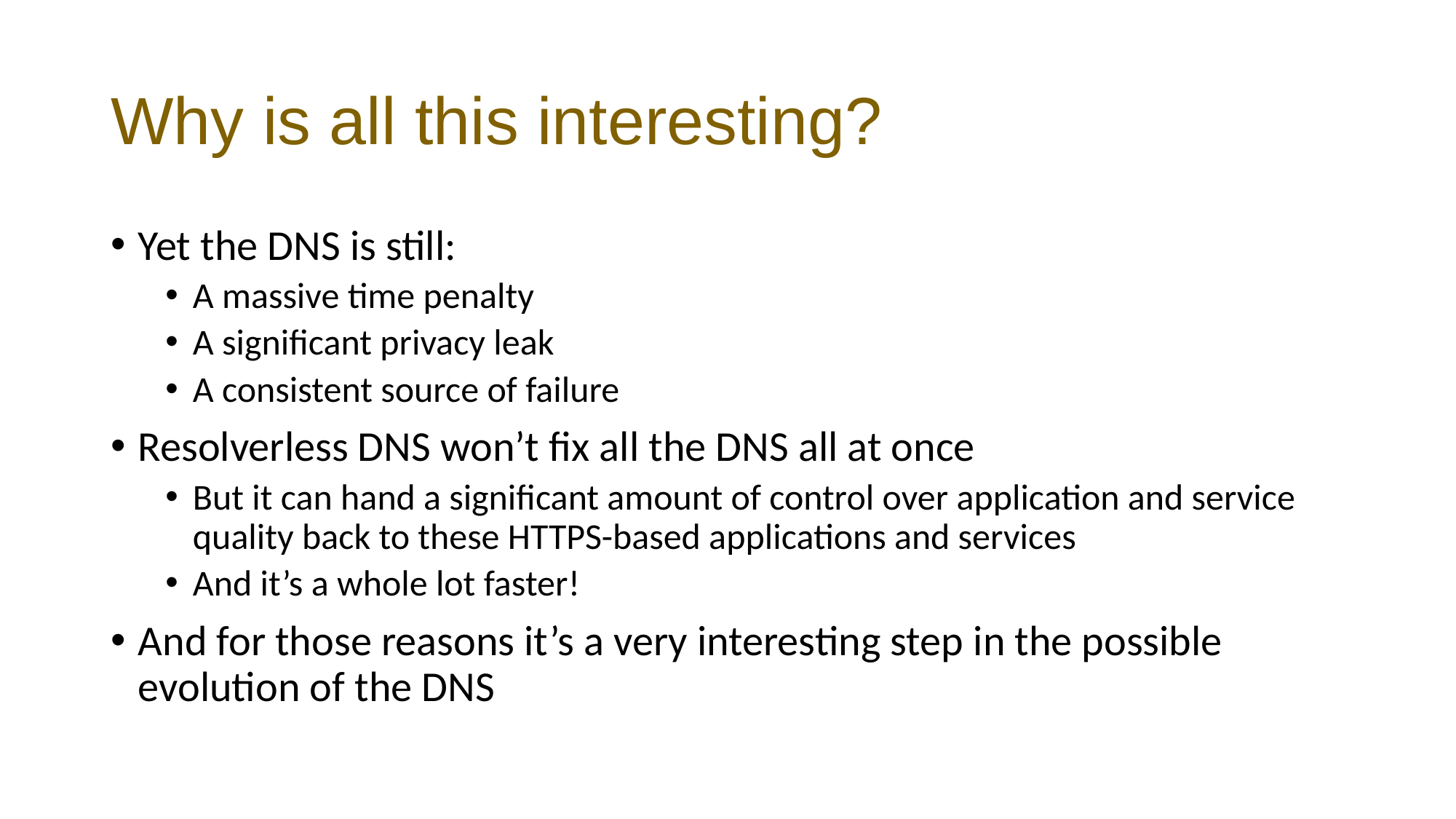

# Why is all this interesting?
Yet the DNS is still:
A massive time penalty
A significant privacy leak
A consistent source of failure
Resolverless DNS won’t fix all the DNS all at once
But it can hand a significant amount of control over application and service quality back to these HTTPS-based applications and services
And it’s a whole lot faster!
And for those reasons it’s a very interesting step in the possible evolution of the DNS